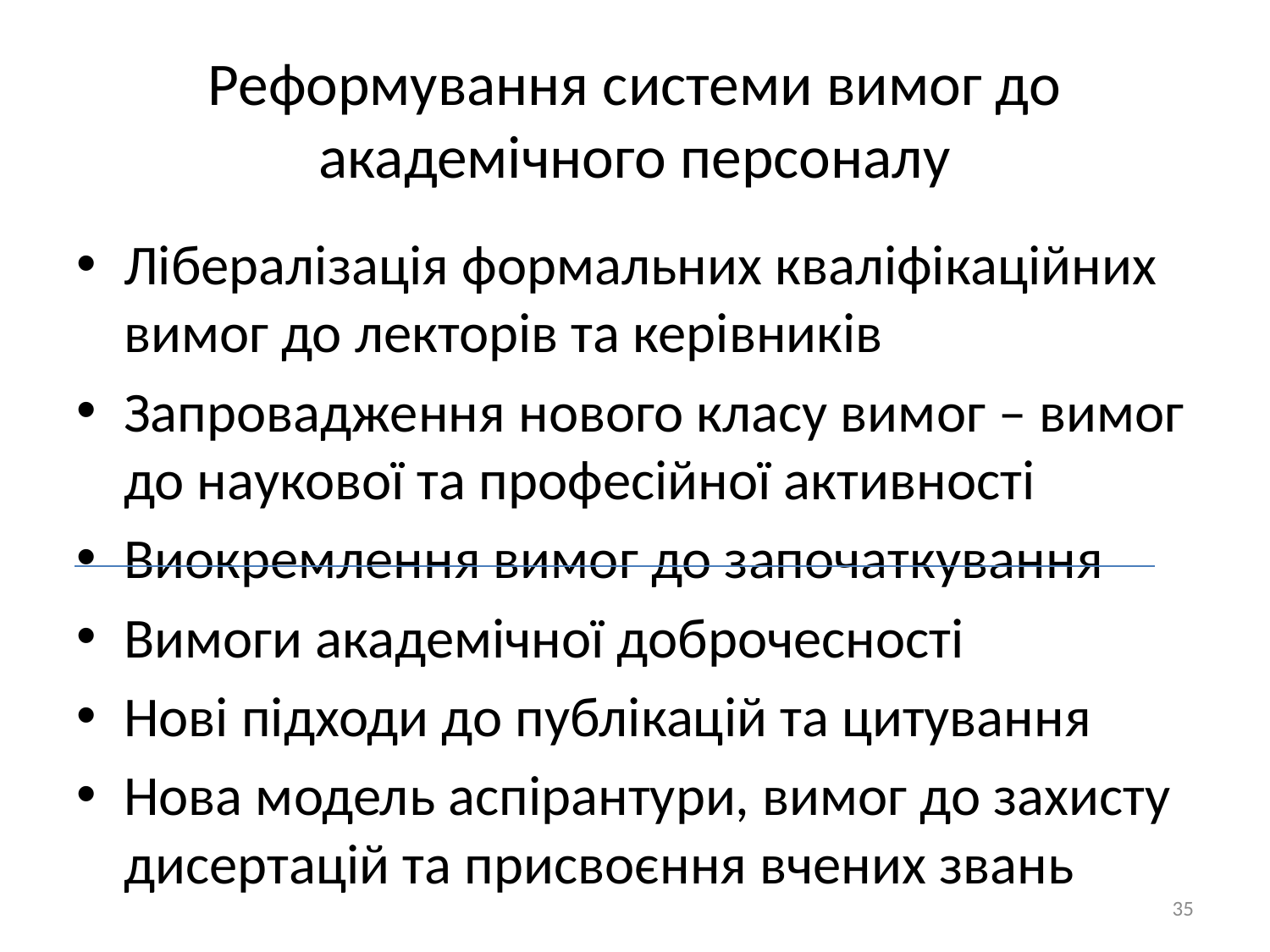

# Реформування системи вимог до академічного персоналу
Лібералізація формальних кваліфікаційних вимог до лекторів та керівників
Запровадження нового класу вимог – вимог до наукової та професійної активності
Виокремлення вимог до започаткування
Вимоги академічної доброчесності
Нові підходи до публікацій та цитування
Нова модель аспірантури, вимог до захисту дисертацій та присвоєння вчених звань

35